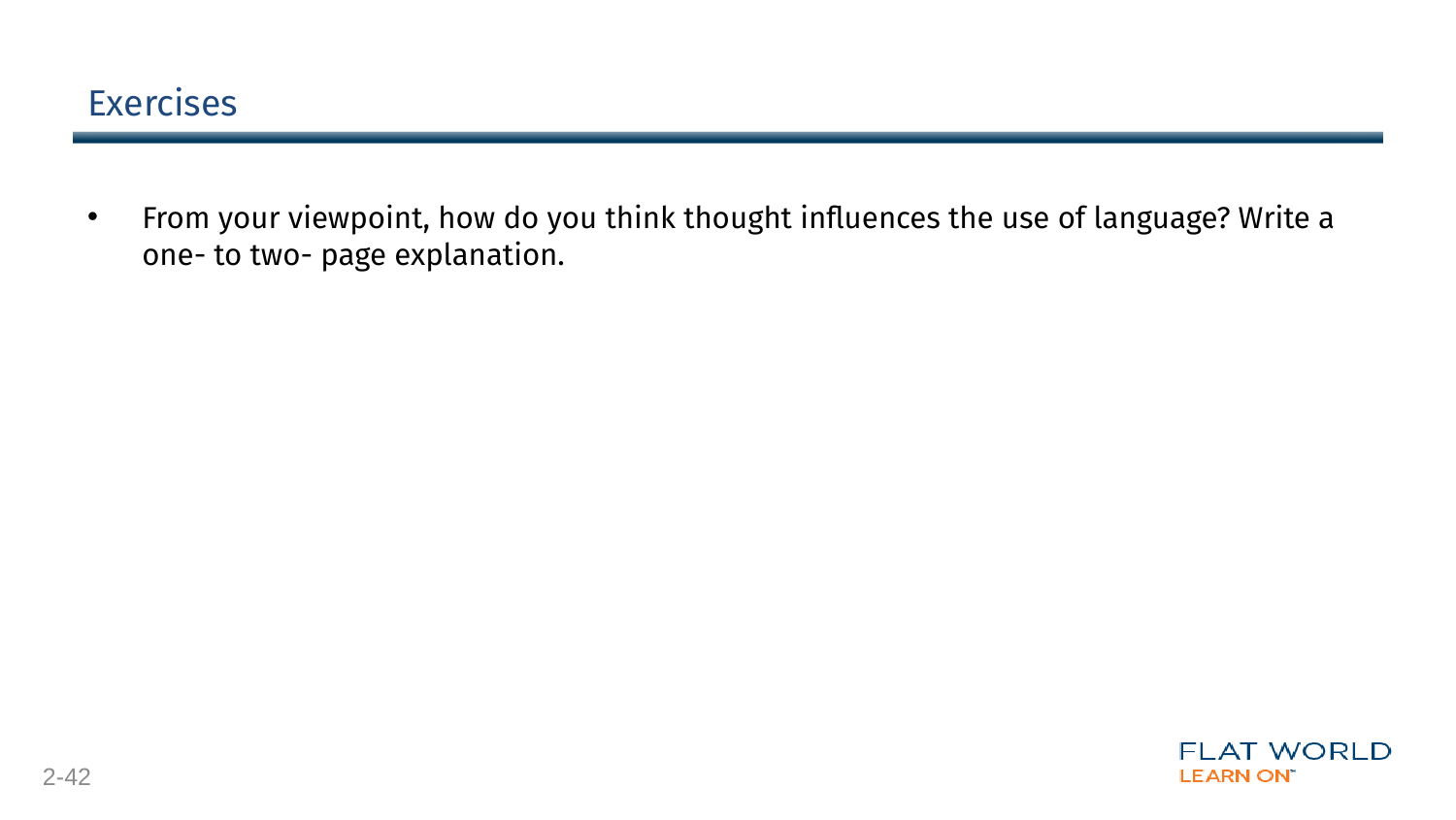

# Exercises
From your viewpoint, how do you think thought influences the use of language? Write a one- to two- page explanation.

2-42